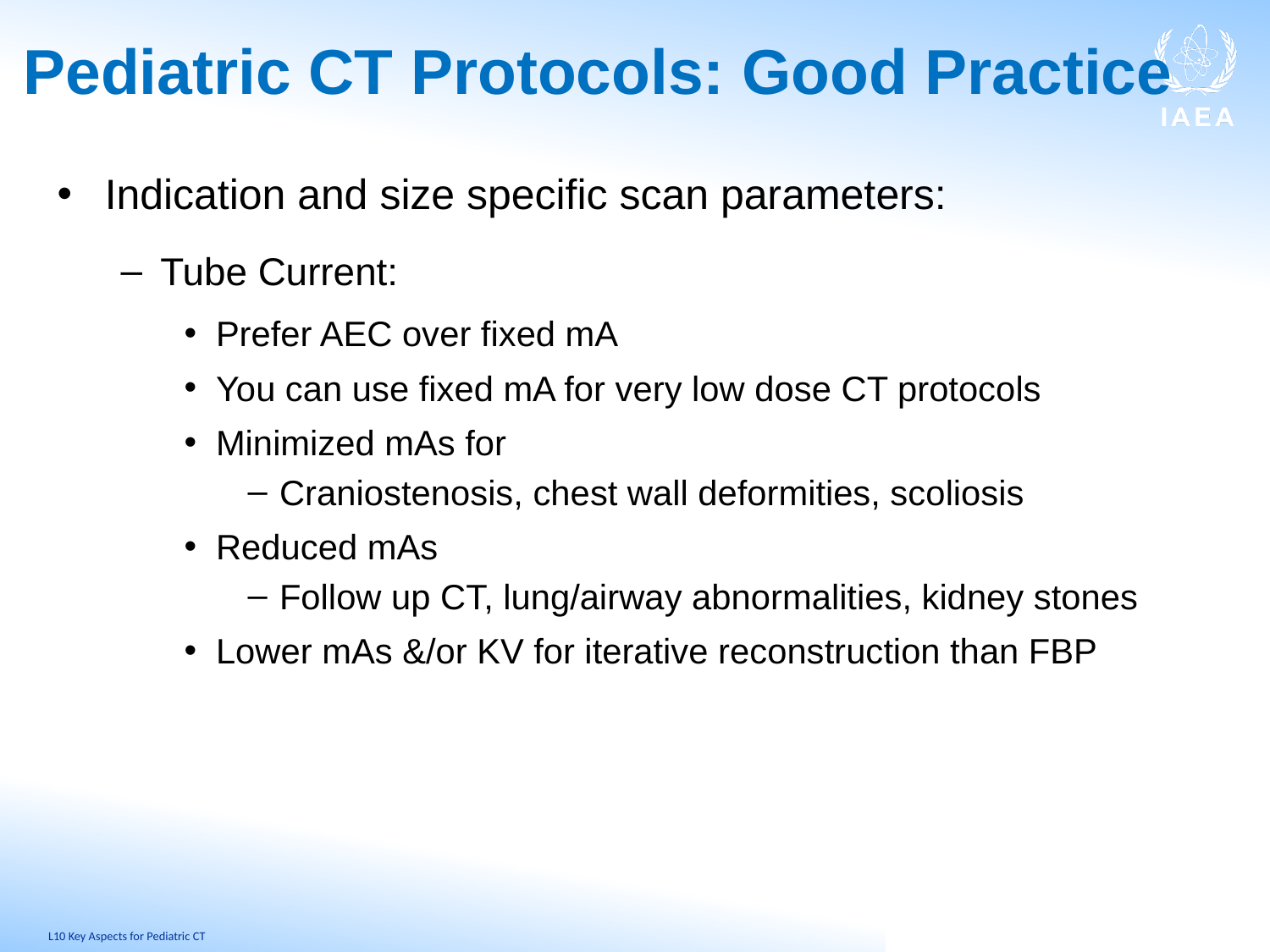

# Pediatric CT Protocols: Good Practice
Indication and size specific scan parameters:
Tube Current:
Prefer AEC over fixed mA
You can use fixed mA for very low dose CT protocols
Minimized mAs for
Craniostenosis, chest wall deformities, scoliosis
Reduced mAs
Follow up CT, lung/airway abnormalities, kidney stones
Lower mAs &/or KV for iterative reconstruction than FBP